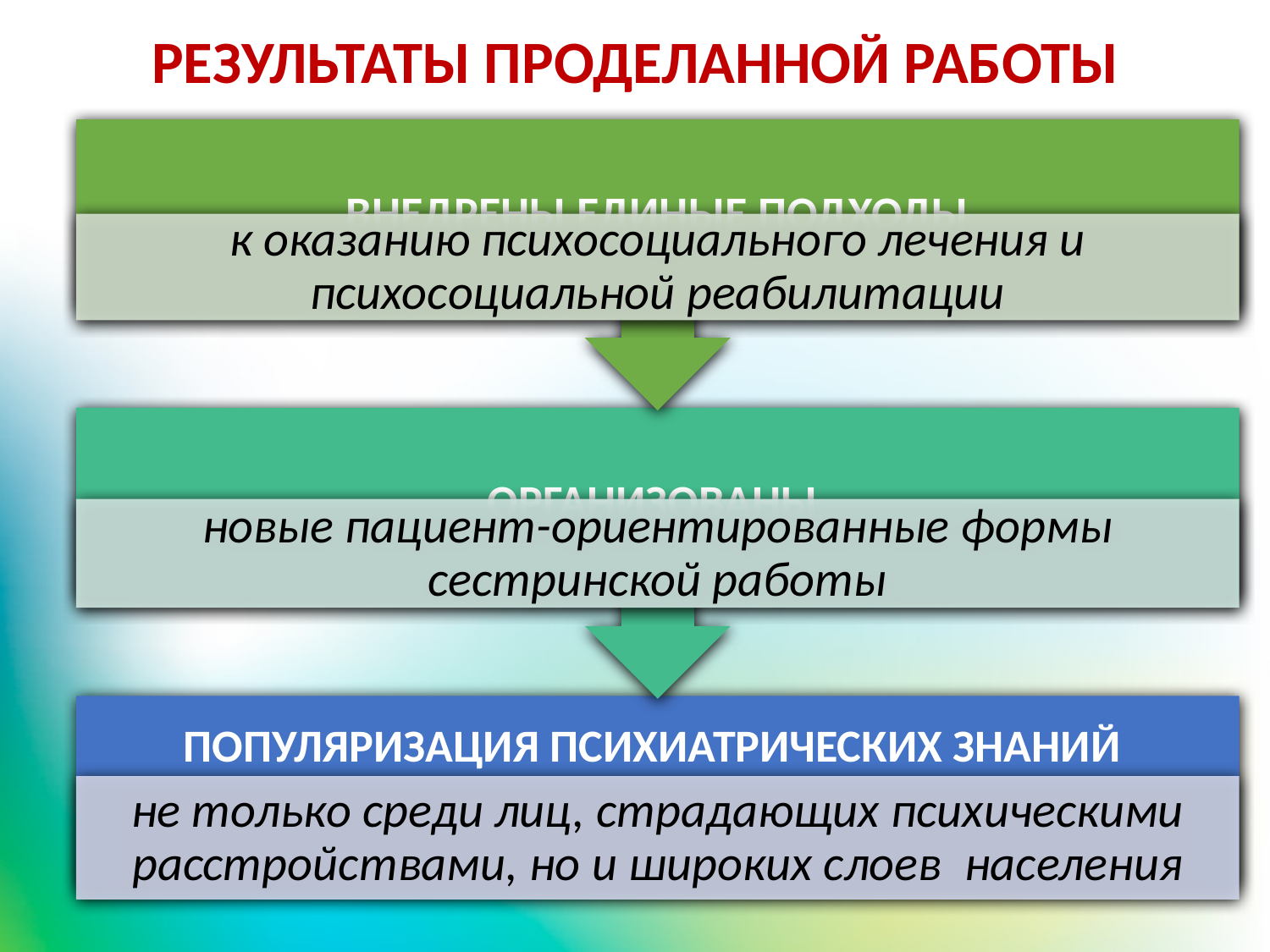

# РЕЗУЛЬТАТЫ ПРОДЕЛАННОЙ РАБОТЫ
ПОПУЛЯРИЗАЦИЯ ПСИХИАТРИЧЕСКИХ ЗНАНИЙ
не только среди лиц, страдающих психическими расстройствами, но и широких слоев  населения
ОРГАНИЗОВАНЫ
новые пациент-ориентированные формы сестринской работы
ВНЕДРЕНЫ ЕДИНЫЕ ПОДХОДЫ
к оказанию психосоциального лечения и психосоциальной реабилитации